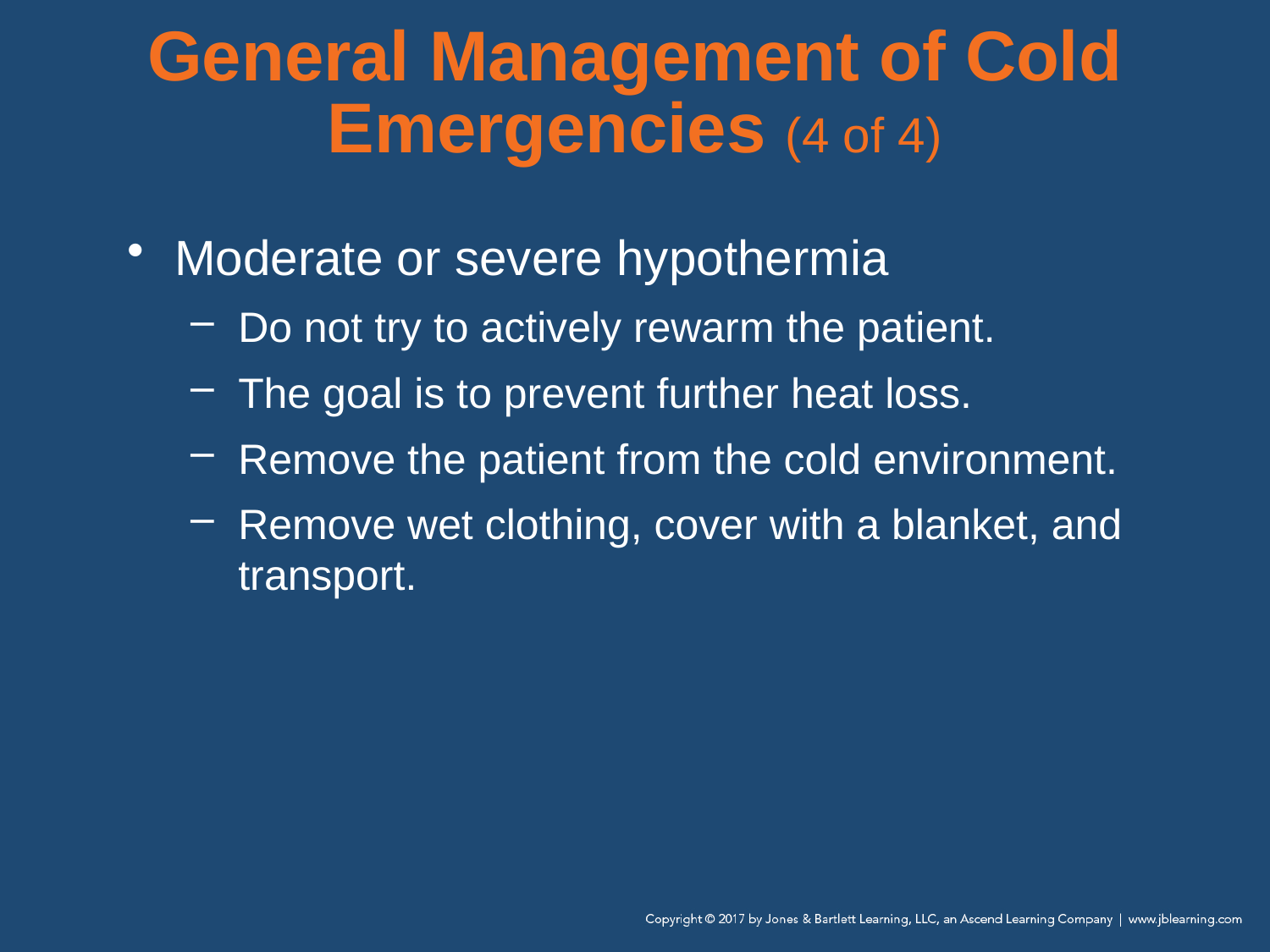

# General Management of Cold Emergencies (4 of 4)
Moderate or severe hypothermia
Do not try to actively rewarm the patient.
The goal is to prevent further heat loss.
Remove the patient from the cold environment.
Remove wet clothing, cover with a blanket, and transport.